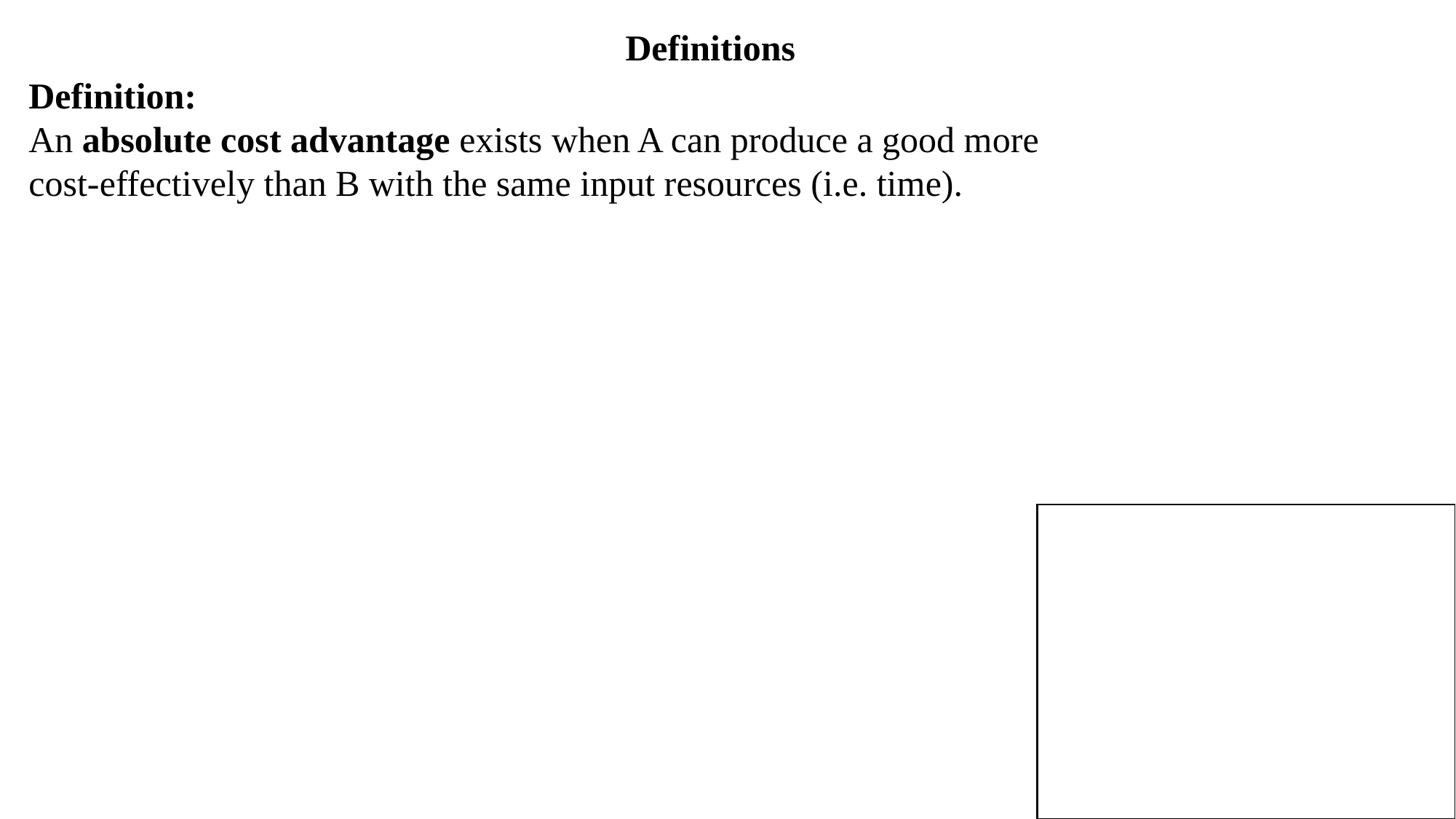

Definitions
Definition:
An absolute cost advantage exists when A can produce a good more cost-effectively than B with the same input resources (i.e. time).